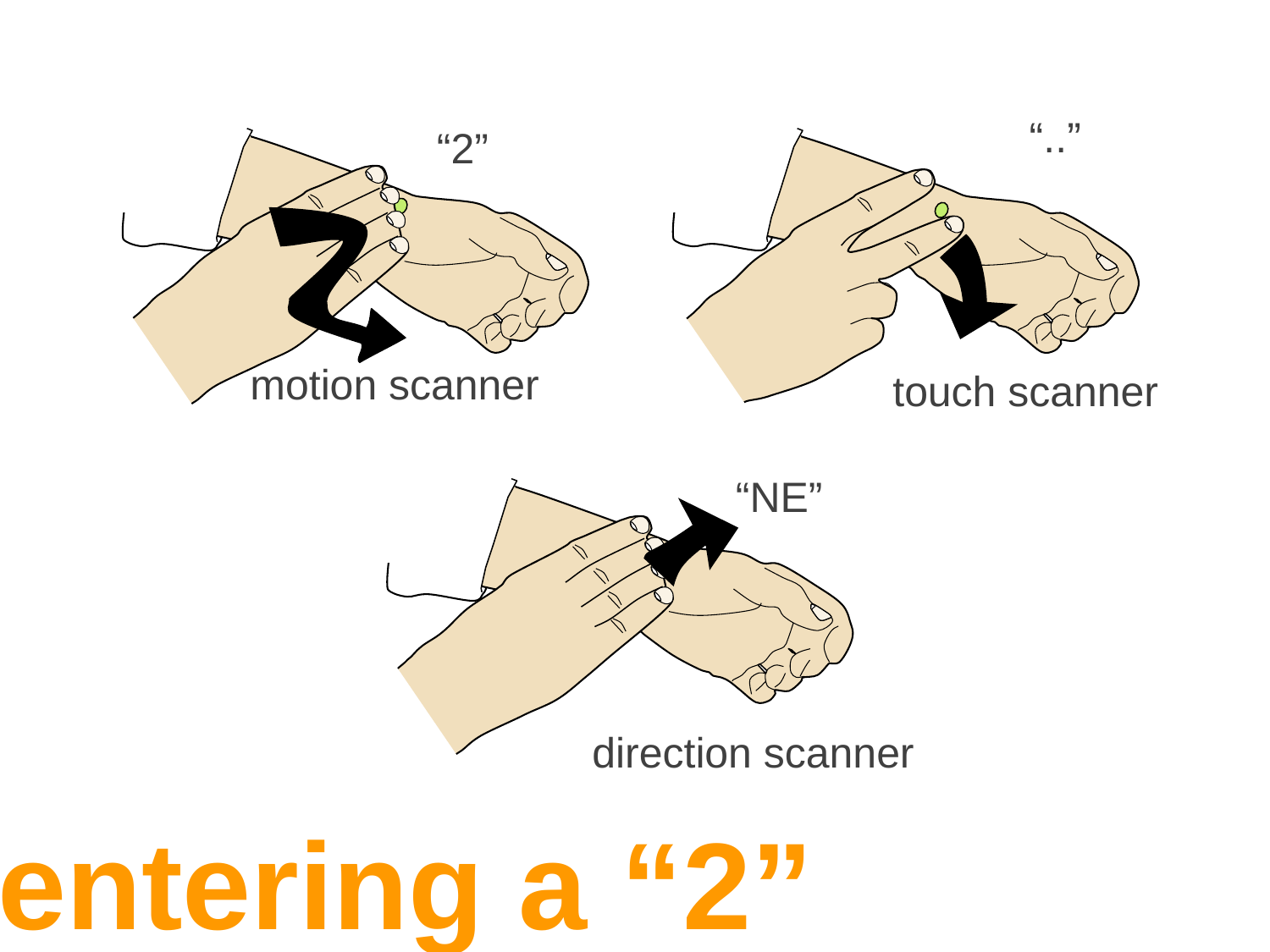

“..”
“2”

motion scanner
touch scanner

“NE”

direction scanner
entering a “2”